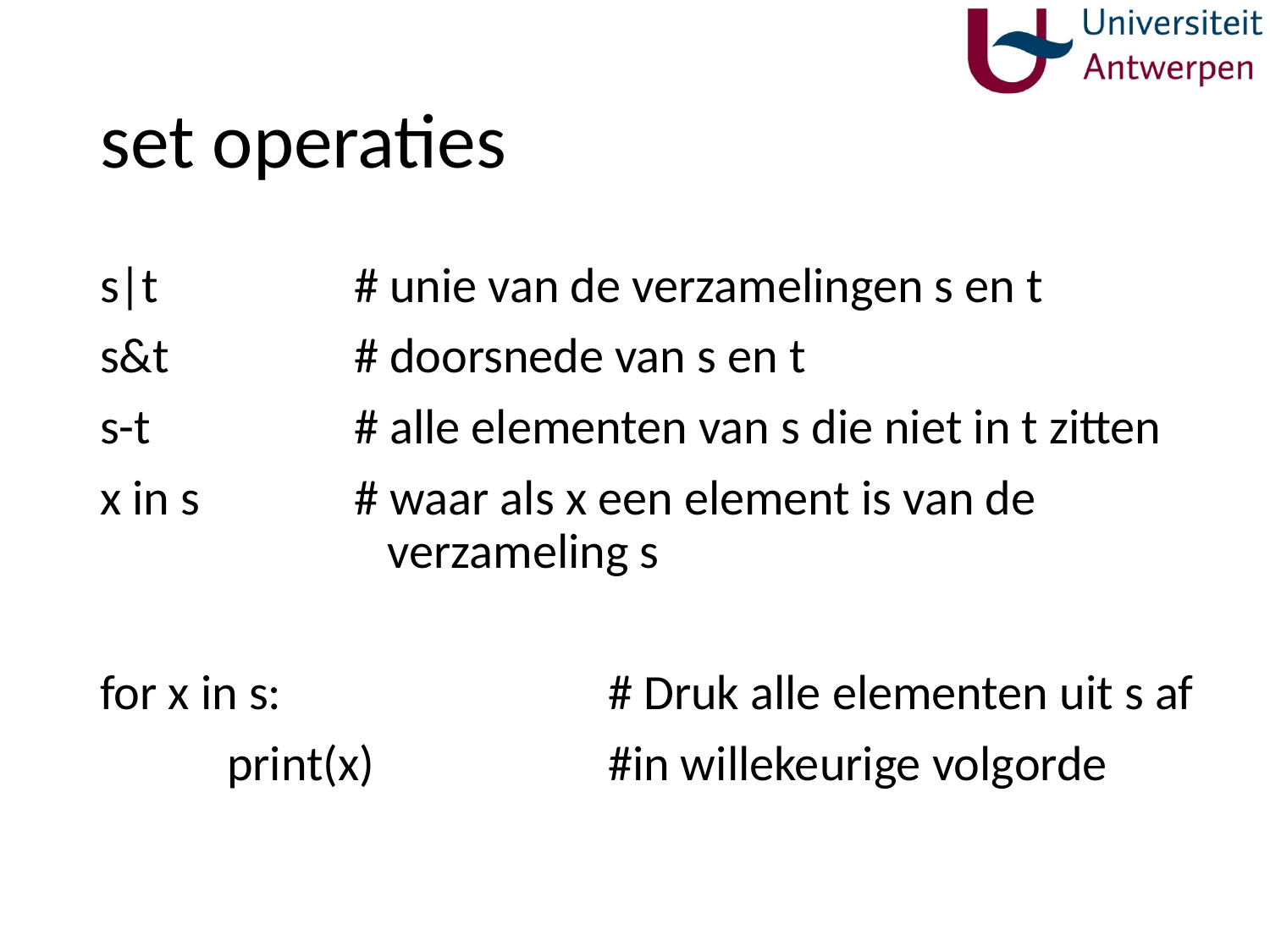

# set operaties
s|t		# unie van de verzamelingen s en t
s&t		# doorsnede van s en t
s-t		# alle elementen van s die niet in t zitten
x in s		# waar als x een element is van de 			   verzameling s

for x in s:			# Druk alle elementen uit s af
	print(x)		#in willekeurige volgorde